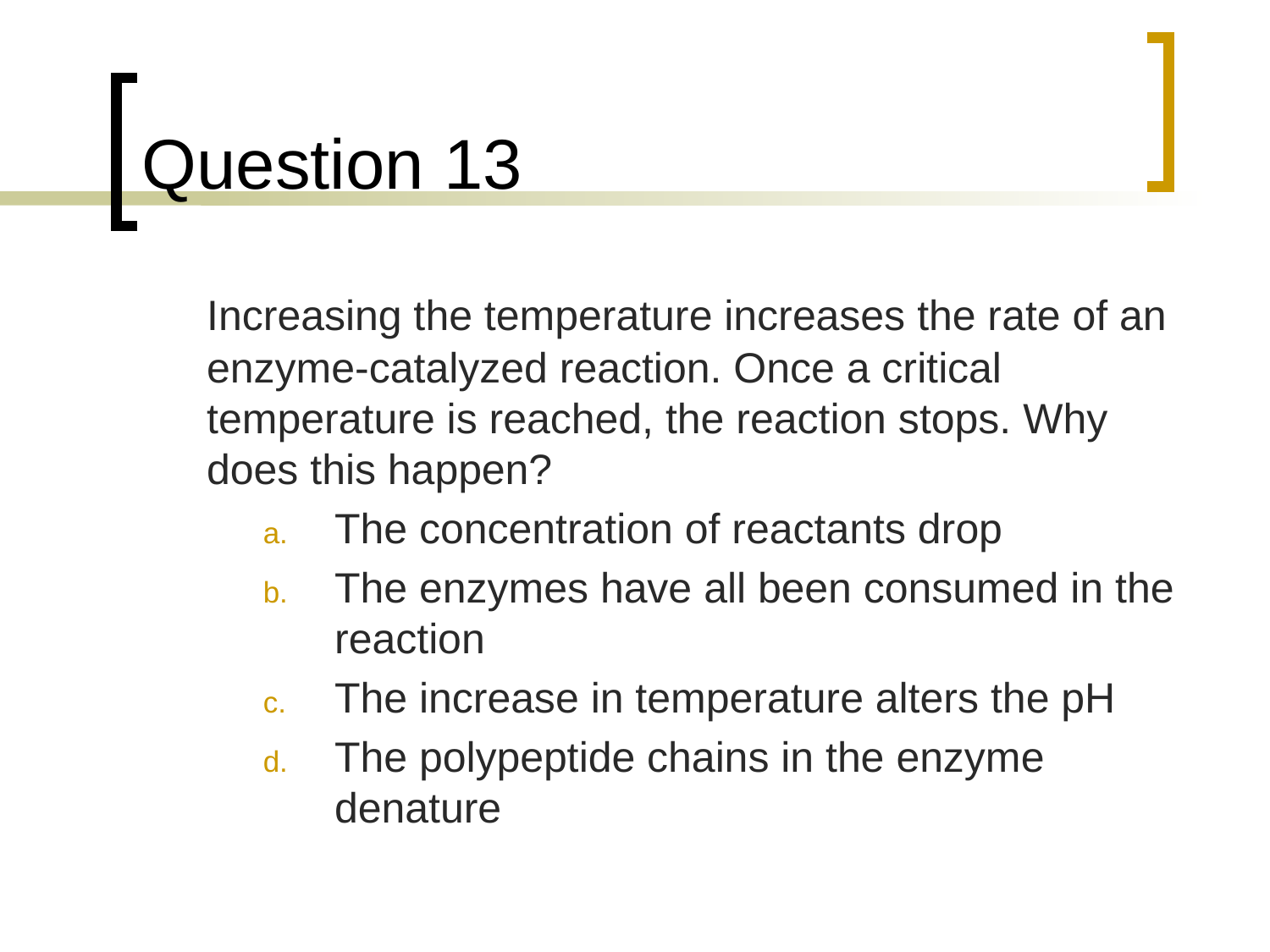

# Question 13
	Increasing the temperature increases the rate of an enzyme-catalyzed reaction. Once a critical temperature is reached, the reaction stops. Why does this happen?
The concentration of reactants drop
The enzymes have all been consumed in the reaction
The increase in temperature alters the pH
The polypeptide chains in the enzyme denature